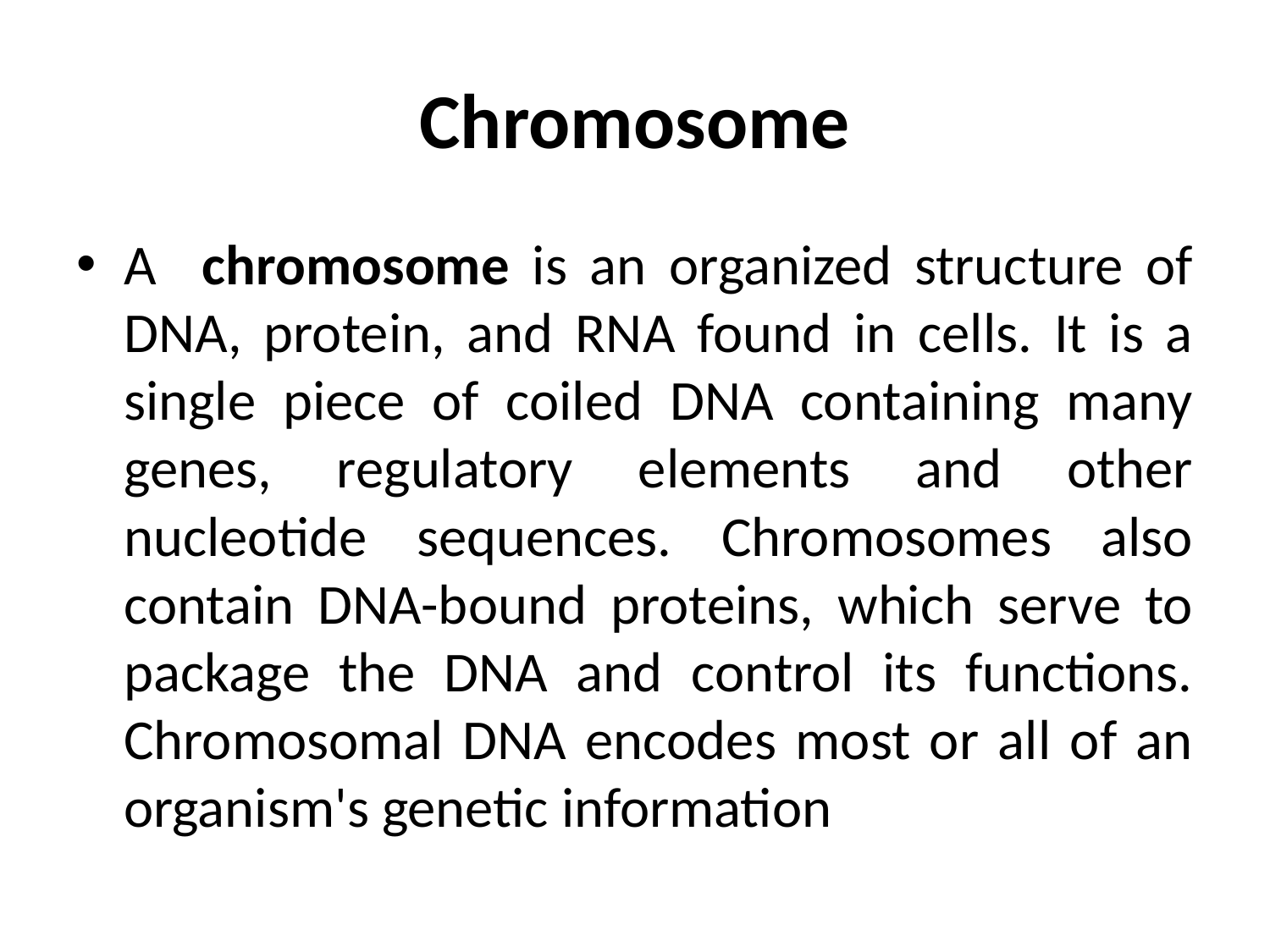

# Chromosome
A  chromosome is an organized structure of DNA, protein, and RNA found in cells. It is a single piece of coiled DNA containing many genes, regulatory elements and other nucleotide sequences. Chromosomes also contain DNA-bound proteins, which serve to package the DNA and control its functions. Chromosomal DNA encodes most or all of an organism's genetic information